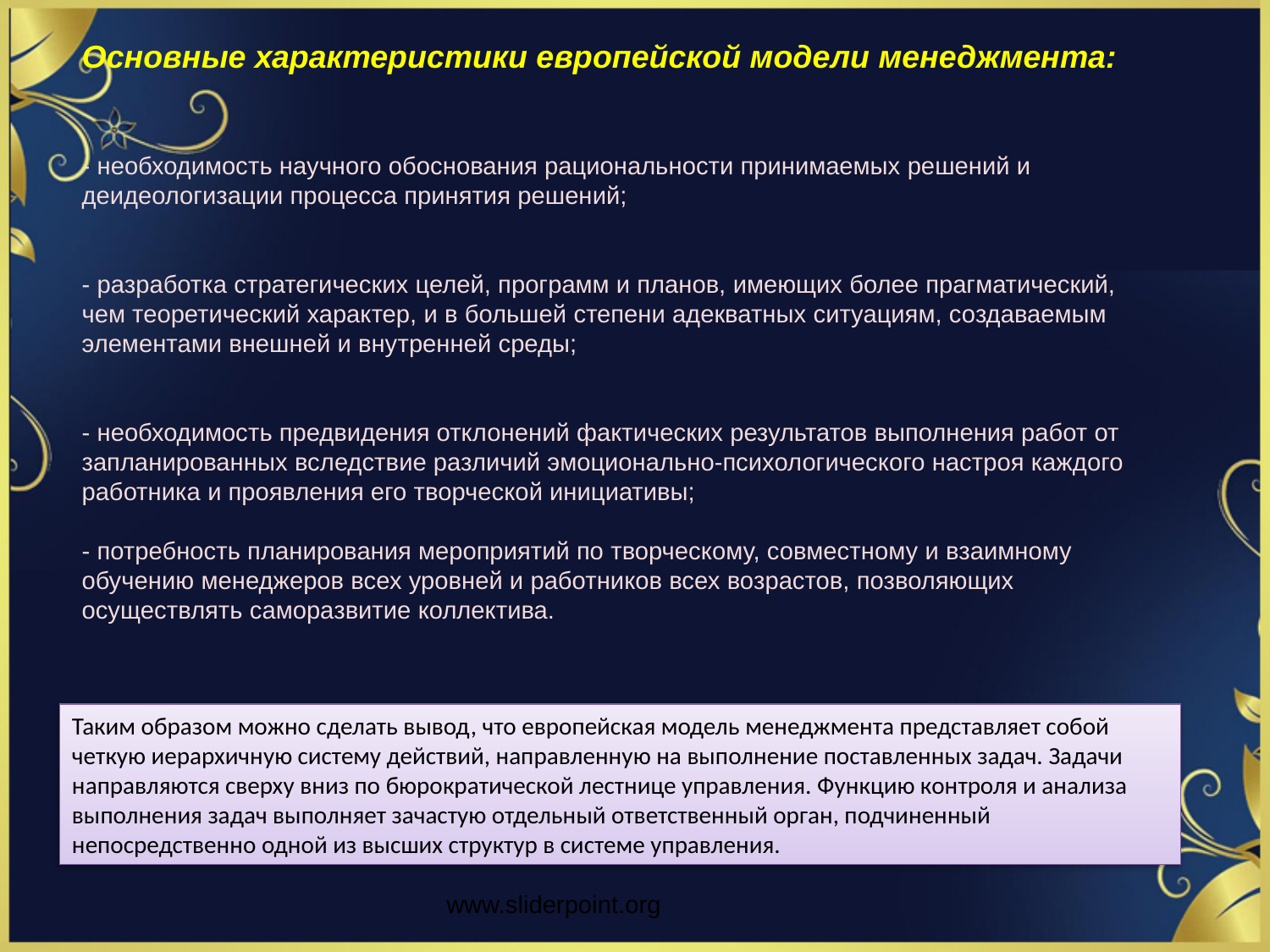

Основные характеристики европейской модели менеджмента:
- необходимость научного обоснования рациональности принимаемых решений и деидеологизации процесса принятия решений;
- разработка стратегических целей, программ и планов, имеющих более прагматический, чем теоретический характер, и в большей степени адекватных ситуациям, создаваемым элементами внешней и внутренней среды;
- необходимость предвидения отклонений фактических результатов выполнения работ от запланированных вследствие различий эмоционально-психологического настроя каждого работника и проявления его творческой инициативы;
- потребность планирования мероприятий по творческому, совместному и взаимному обучению менеджеров всех уровней и работников всех возрастов, позволяющих осуществлять саморазвитие коллектива.

Таким образом можно сделать вывод, что европейская модель менеджмента представляет собой четкую иерархичную систему действий, направленную на выполнение поставленных задач. Задачи направляются сверху вниз по бюрократической лестнице управления. Функцию контроля и анализа выполнения задач выполняет зачастую отдельный ответственный орган, подчиненный непосредственно одной из высших структур в системе управления.
www.sliderpoint.org